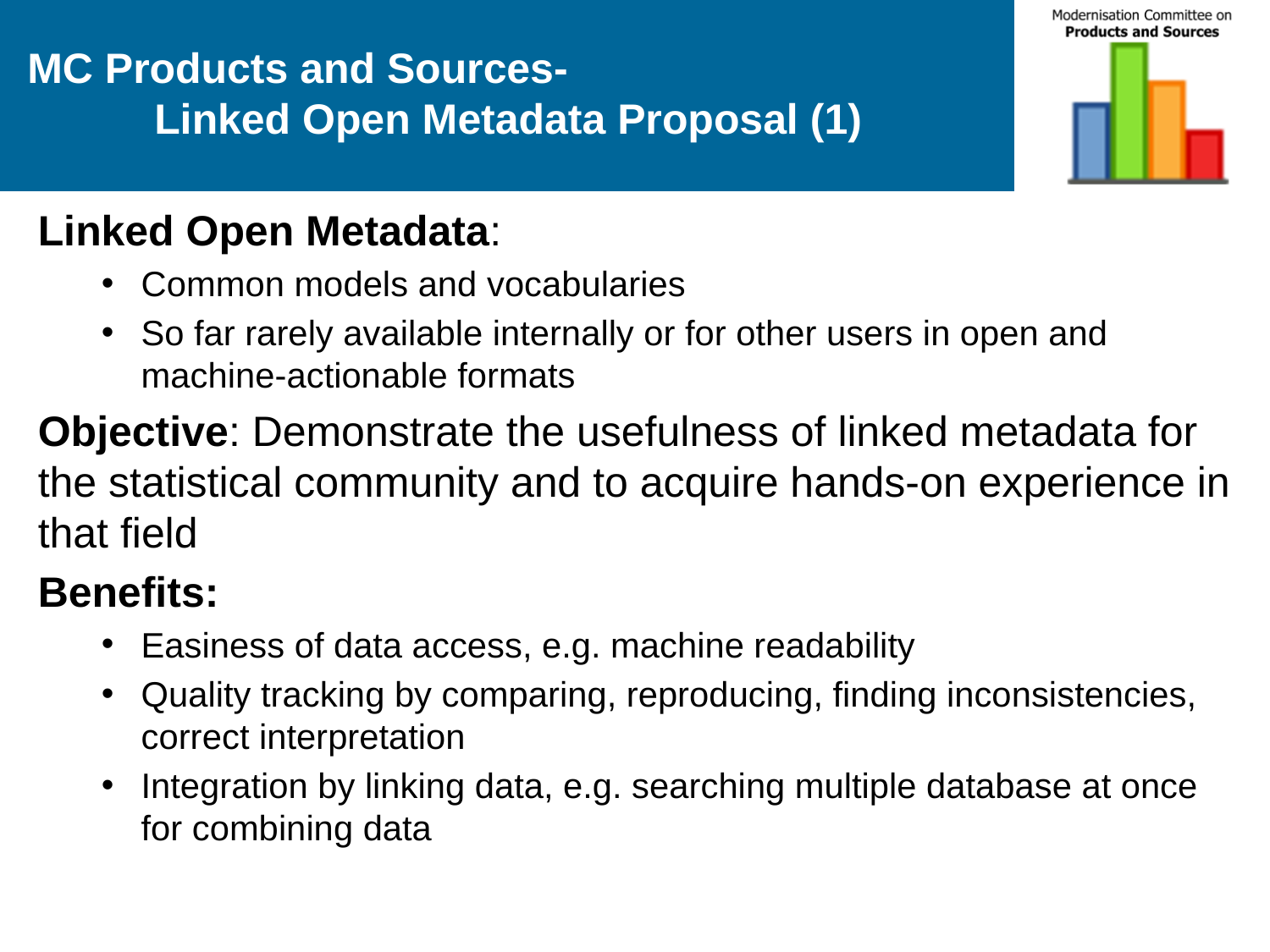

# MC Products and Sources- Linked Open Metadata Proposal (1)
Linked Open Metadata:
Common models and vocabularies
So far rarely available internally or for other users in open and machine-actionable formats
Objective: Demonstrate the usefulness of linked metadata for the statistical community and to acquire hands-on experience in that field
Benefits:
Easiness of data access, e.g. machine readability
Quality tracking by comparing, reproducing, finding inconsistencies, correct interpretation
Integration by linking data, e.g. searching multiple database at once for combining data